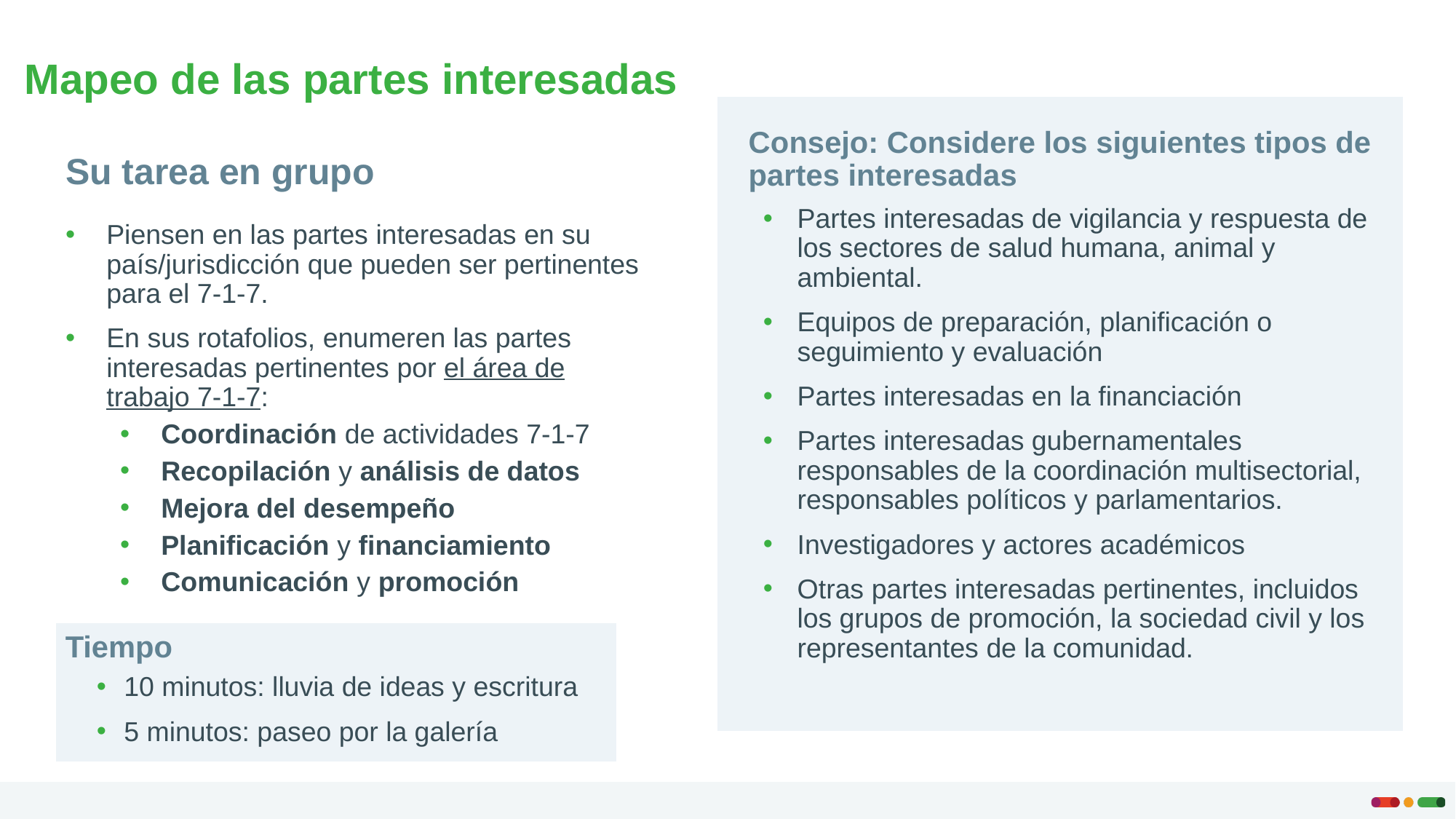

# Mapeo de las partes interesadas

Consejo: Considere los siguientes tipos de partes interesadas
Su tarea en grupo
Partes interesadas de vigilancia y respuesta de los sectores de salud humana, animal y ambiental.
Equipos de preparación, planificación o seguimiento y evaluación
Partes interesadas en la financiación
Partes interesadas gubernamentales responsables de la coordinación multisectorial, responsables políticos y parlamentarios.
Investigadores y actores académicos
Otras partes interesadas pertinentes, incluidos los grupos de promoción, la sociedad civil y los representantes de la comunidad.
Piensen en las partes interesadas en su país/jurisdicción que pueden ser pertinentes para el 7-1-7.
En sus rotafolios, enumeren las partes interesadas pertinentes por el área de trabajo 7-1-7:
Coordinación de actividades 7-1-7
Recopilación y análisis de datos
Mejora del desempeño
Planificación y financiamiento
Comunicación y promoción

Tiempo
10 minutos: lluvia de ideas y escritura
5 minutos: paseo por la galería